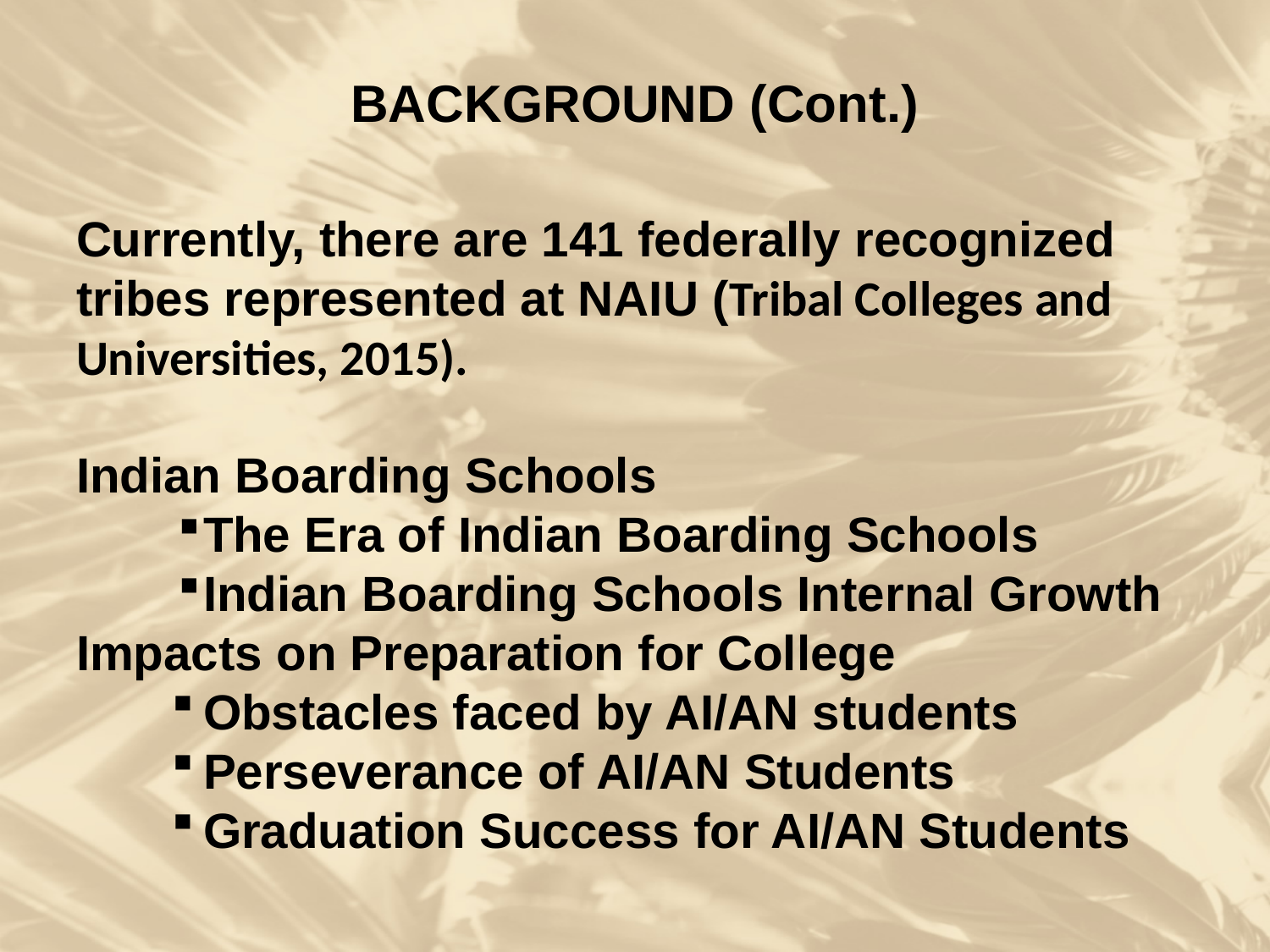

# BACKGROUND (Cont.)
Currently, there are 141 federally recognized tribes represented at NAIU (Tribal Colleges and Universities, 2015).

Indian Boarding Schools
The Era of Indian Boarding Schools
Indian Boarding Schools Internal Growth
Impacts on Preparation for College
Obstacles faced by AI/AN students
Perseverance of AI/AN Students
Graduation Success for AI/AN Students